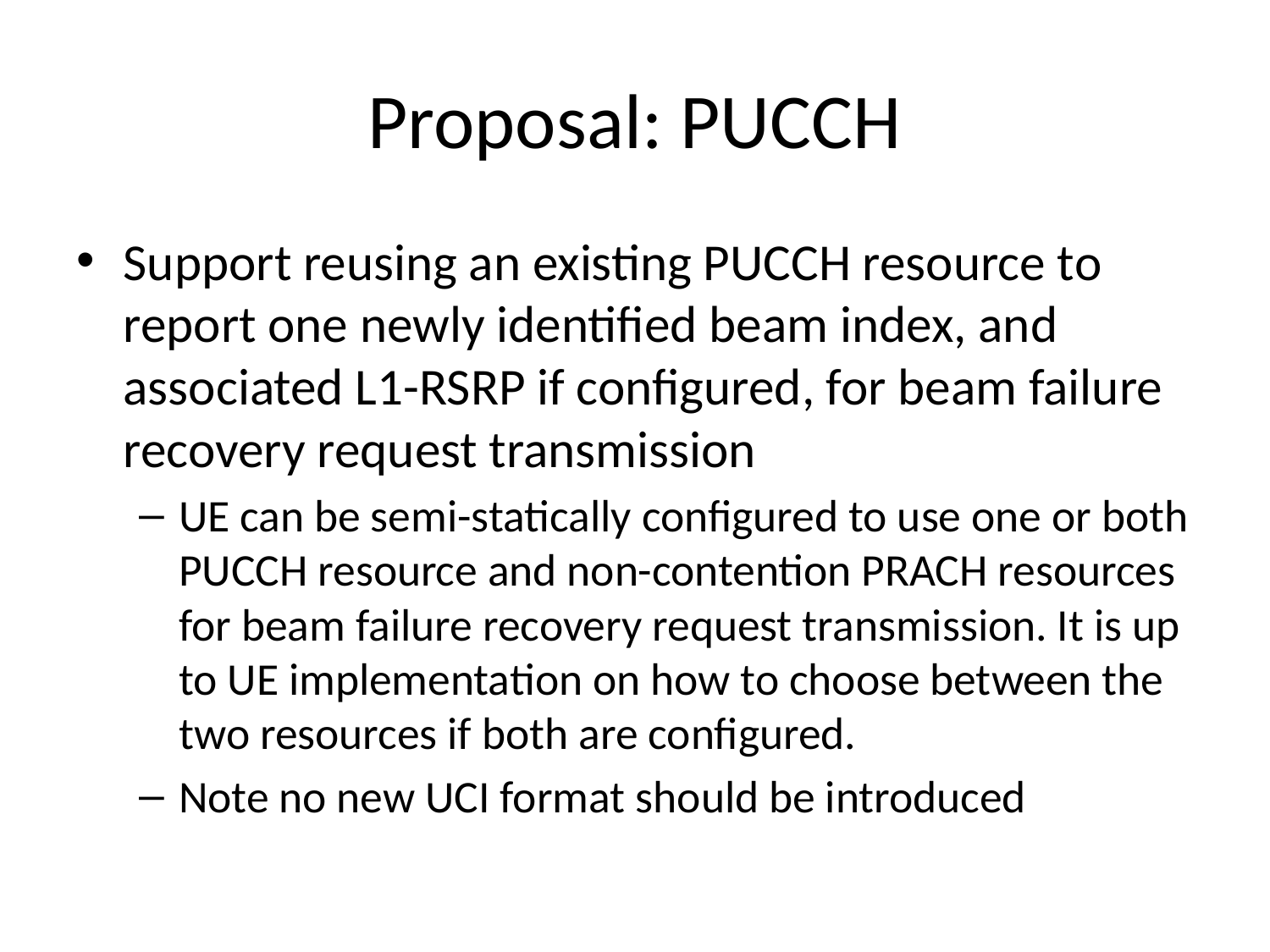

# Proposal: PUCCH
Support reusing an existing PUCCH resource to report one newly identified beam index, and associated L1-RSRP if configured, for beam failure recovery request transmission
UE can be semi-statically configured to use one or both PUCCH resource and non-contention PRACH resources for beam failure recovery request transmission. It is up to UE implementation on how to choose between the two resources if both are configured.
Note no new UCI format should be introduced